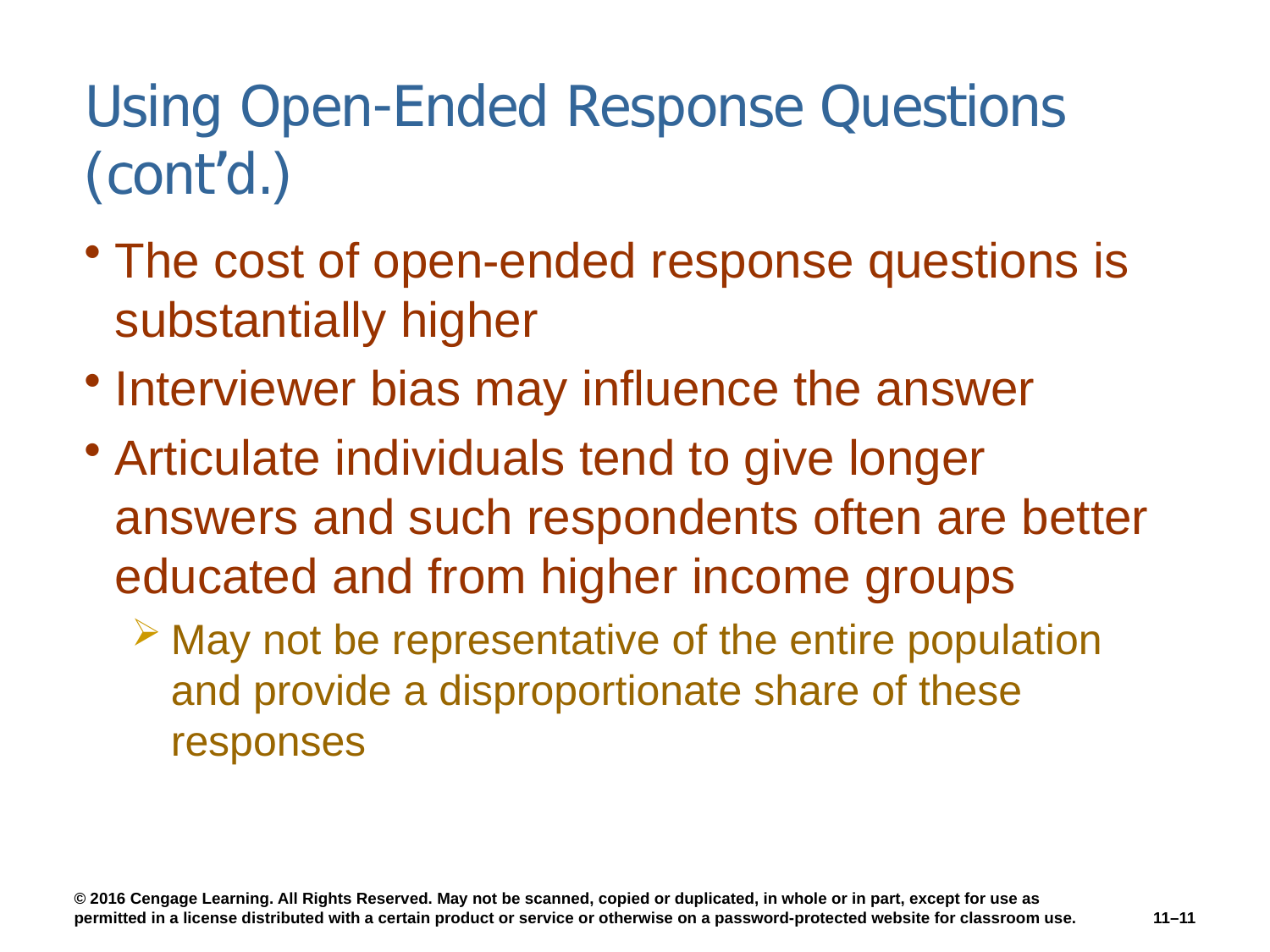

# Using Open-Ended Response Questions (cont’d.)
The cost of open-ended response questions is substantially higher
Interviewer bias may influence the answer
Articulate individuals tend to give longer answers and such respondents often are better educated and from higher income groups
May not be representative of the entire population and provide a disproportionate share of these responses
11–11
© 2016 Cengage Learning. All Rights Reserved. May not be scanned, copied or duplicated, in whole or in part, except for use as permitted in a license distributed with a certain product or service or otherwise on a password-protected website for classroom use.